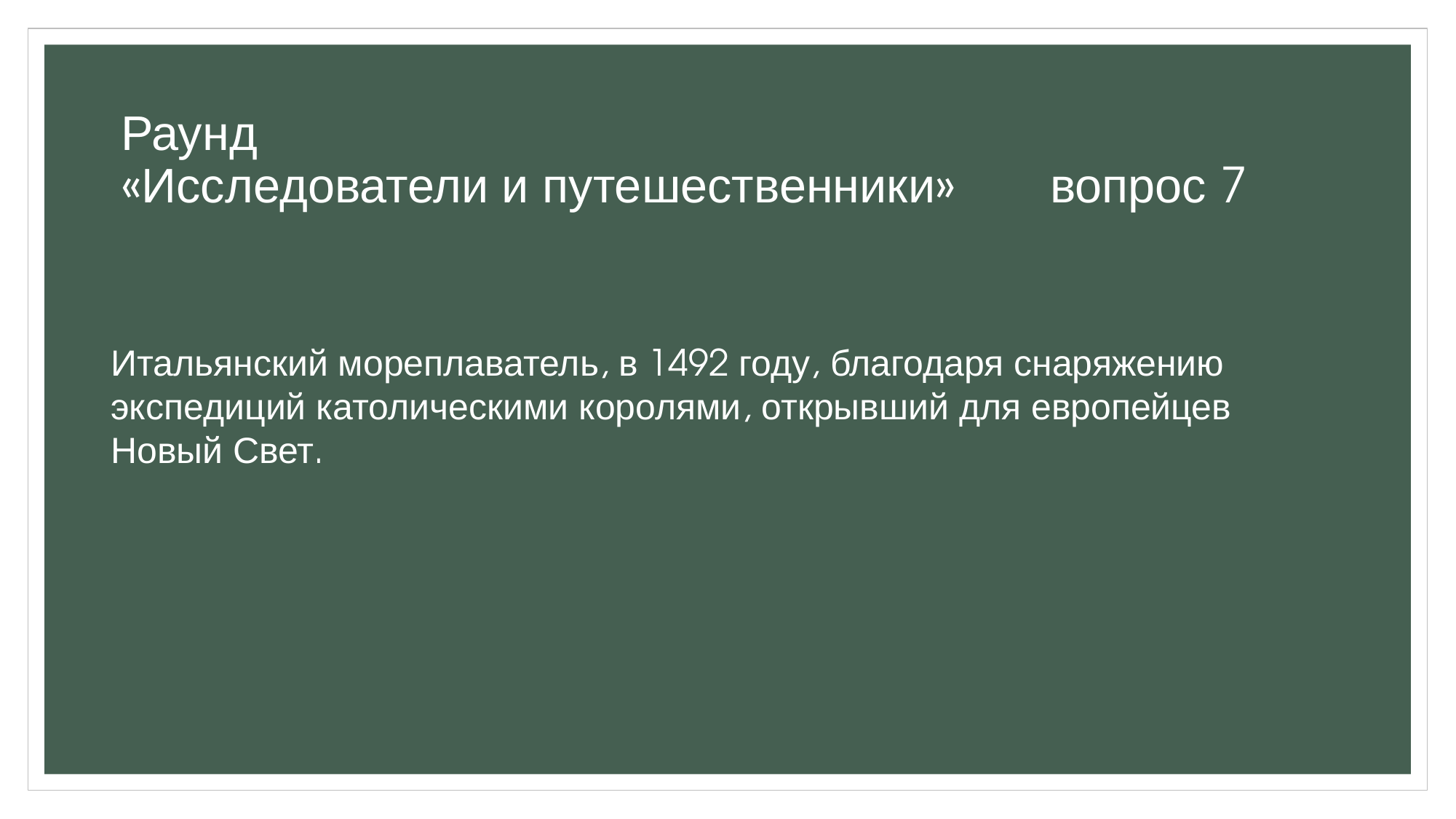

# Раунд «Исследователи и путешественники»       вопрос 7
Итальянский мореплаватель, в 1492 году, благодаря снаряжению экспедиций католическими королями, открывший для европейцев Новый Свет.